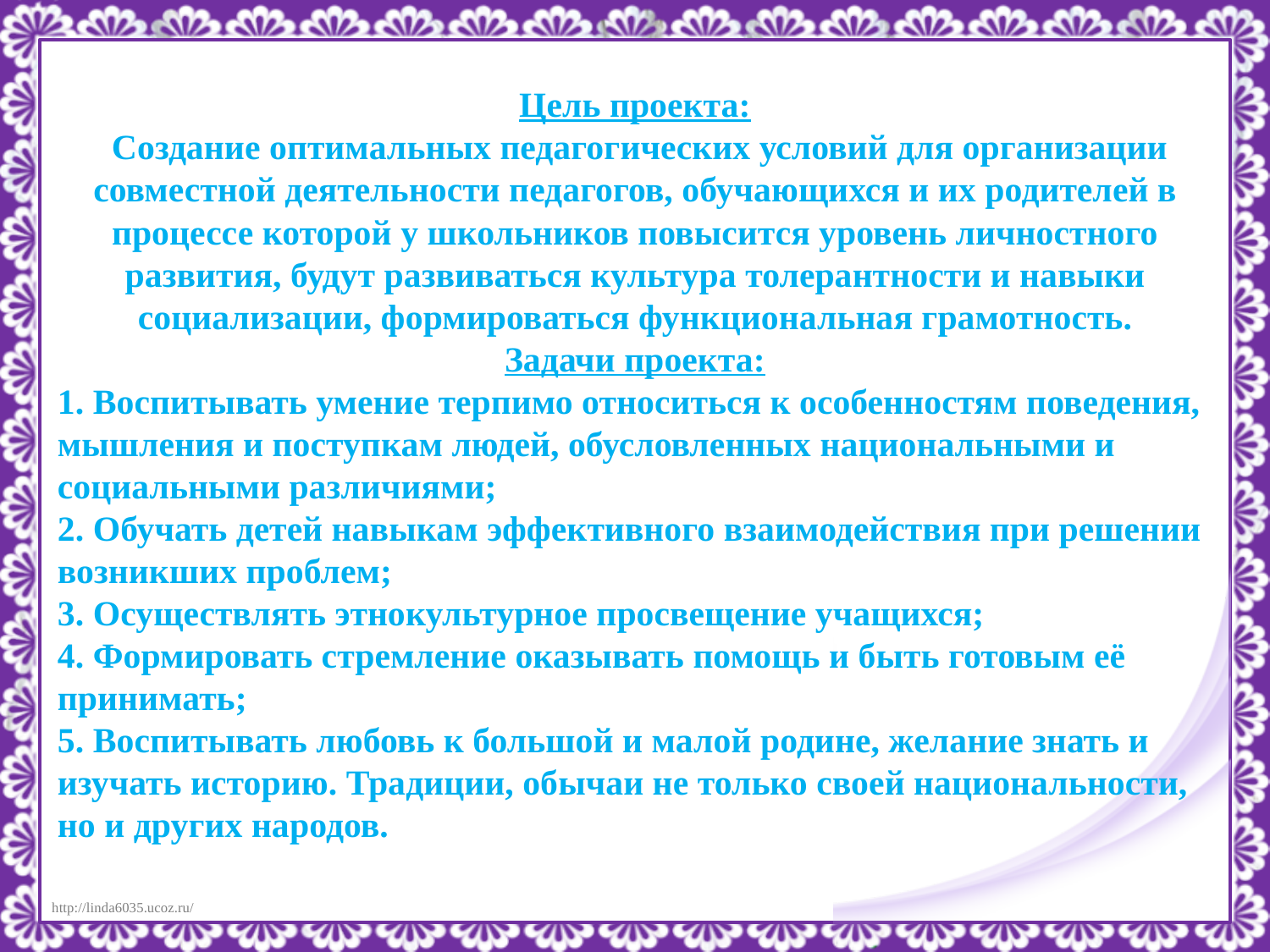

Цель проекта:
 Создание оптимальных педагогических условий для организации совместной деятельности педагогов, обучающихся и их родителей в процессе которой у школьников повысится уровень личностного развития, будут развиваться культура толерантности и навыки социализации, формироваться функциональная грамотность.
Задачи проекта:
1. Воспитывать умение терпимо относиться к особенностям поведения, мышления и поступкам людей, обусловленных национальными и социальными различиями;
2. Обучать детей навыкам эффективного взаимодействия при решении возникших проблем;
3. Осуществлять этнокультурное просвещение учащихся;
4. Формировать стремление оказывать помощь и быть готовым её принимать;
5. Воспитывать любовь к большой и малой родине, желание знать и изучать историю. Традиции, обычаи не только своей национальности, но и других народов.